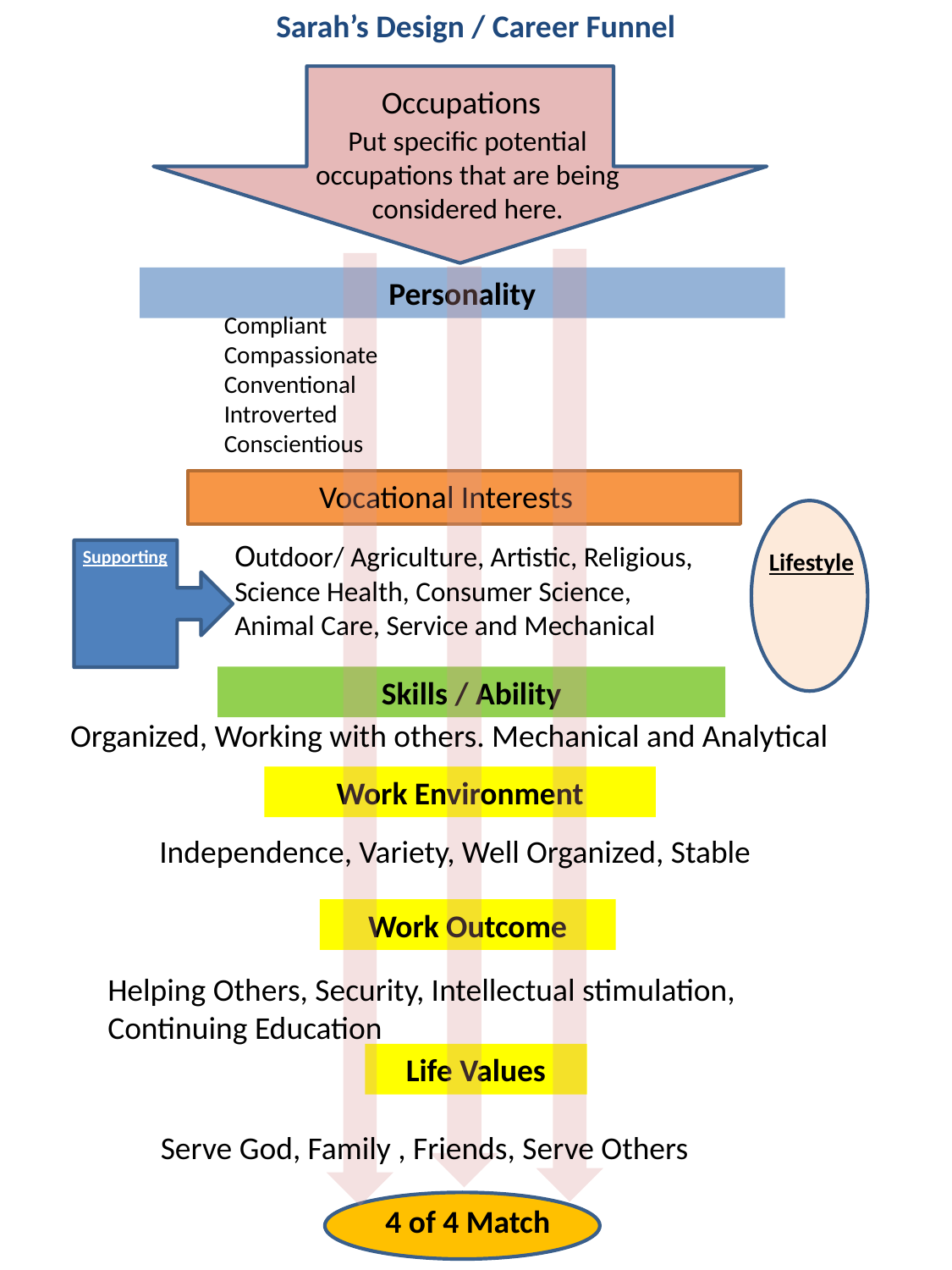

Sarah’s Design / Career Funnel

Occupations
Put specific potential occupations that are being considered here.

Personality
Compliant
Compassionate
Conventional
Introverted
Conscientious
Vocational Interests

Outdoor/ Agriculture, Artistic, Religious, Science Health, Consumer Science, Animal Care, Service and Mechanical
Supporting

Lifestyle

Skills / Ability
Organized, Working with others. Mechanical and Analytical
Work Environment
 Independence, Variety, Well Organized, Stable
Work Outcome
Helping Others, Security, Intellectual stimulation, Continuing Education
Life Values
Serve God, Family , Friends, Serve Others

4 of 4 Match